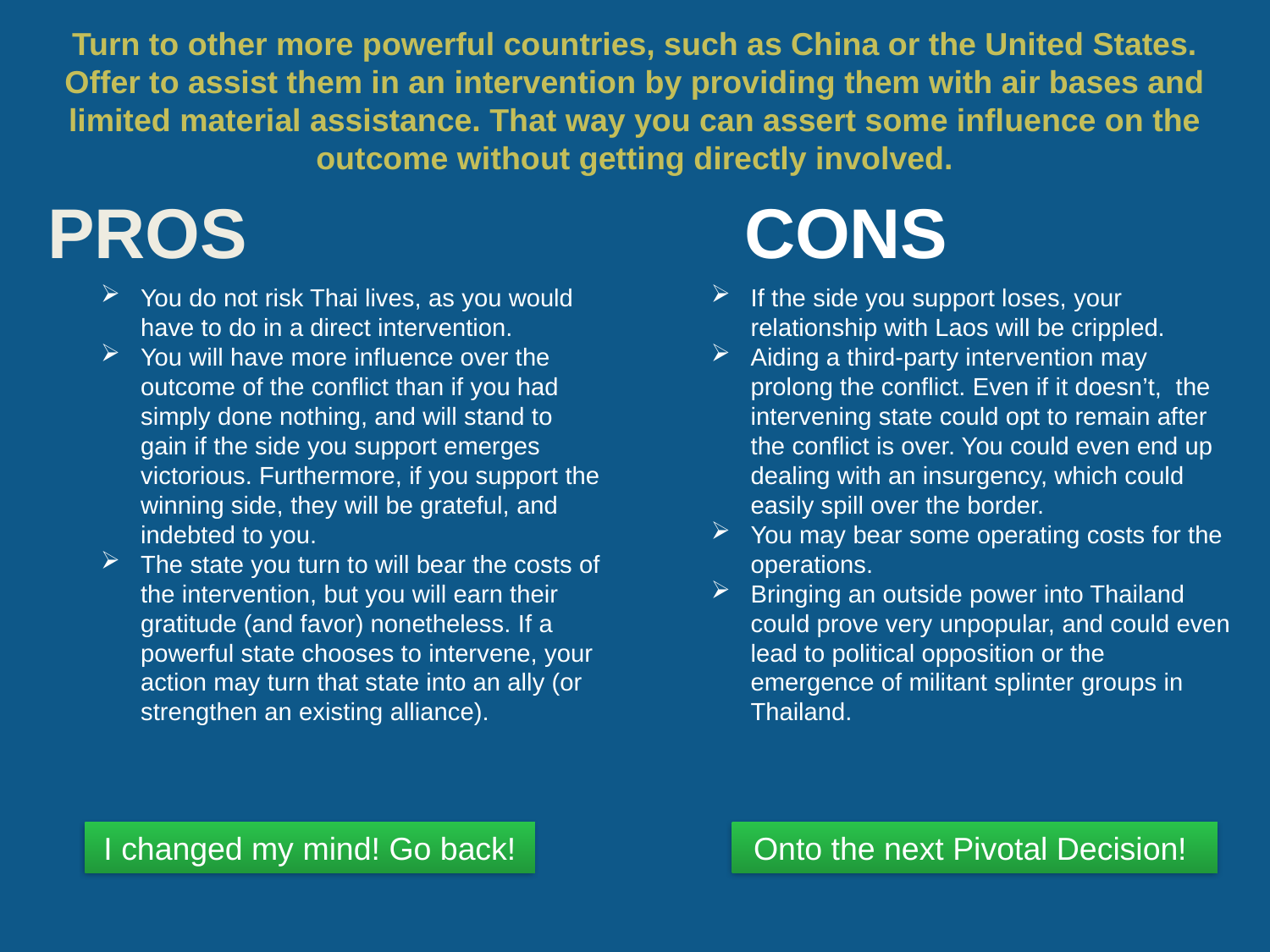

# Turn to other more powerful countries, such as China or the United States. Offer to assist them in an intervention by providing them with air bases and limited material assistance. That way you can assert some influence on the outcome without getting directly involved.
You do not risk Thai lives, as you would have to do in a direct intervention.
You will have more influence over the outcome of the conflict than if you had simply done nothing, and will stand to gain if the side you support emerges victorious. Furthermore, if you support the winning side, they will be grateful, and indebted to you.
The state you turn to will bear the costs of the intervention, but you will earn their gratitude (and favor) nonetheless. If a powerful state chooses to intervene, your action may turn that state into an ally (or strengthen an existing alliance).
If the side you support loses, your relationship with Laos will be crippled.
Aiding a third-party intervention may prolong the conflict. Even if it doesn’t,  the intervening state could opt to remain after the conflict is over. You could even end up dealing with an insurgency, which could easily spill over the border.
You may bear some operating costs for the operations.
Bringing an outside power into Thailand could prove very unpopular, and could even lead to political opposition or the emergence of militant splinter groups in Thailand..